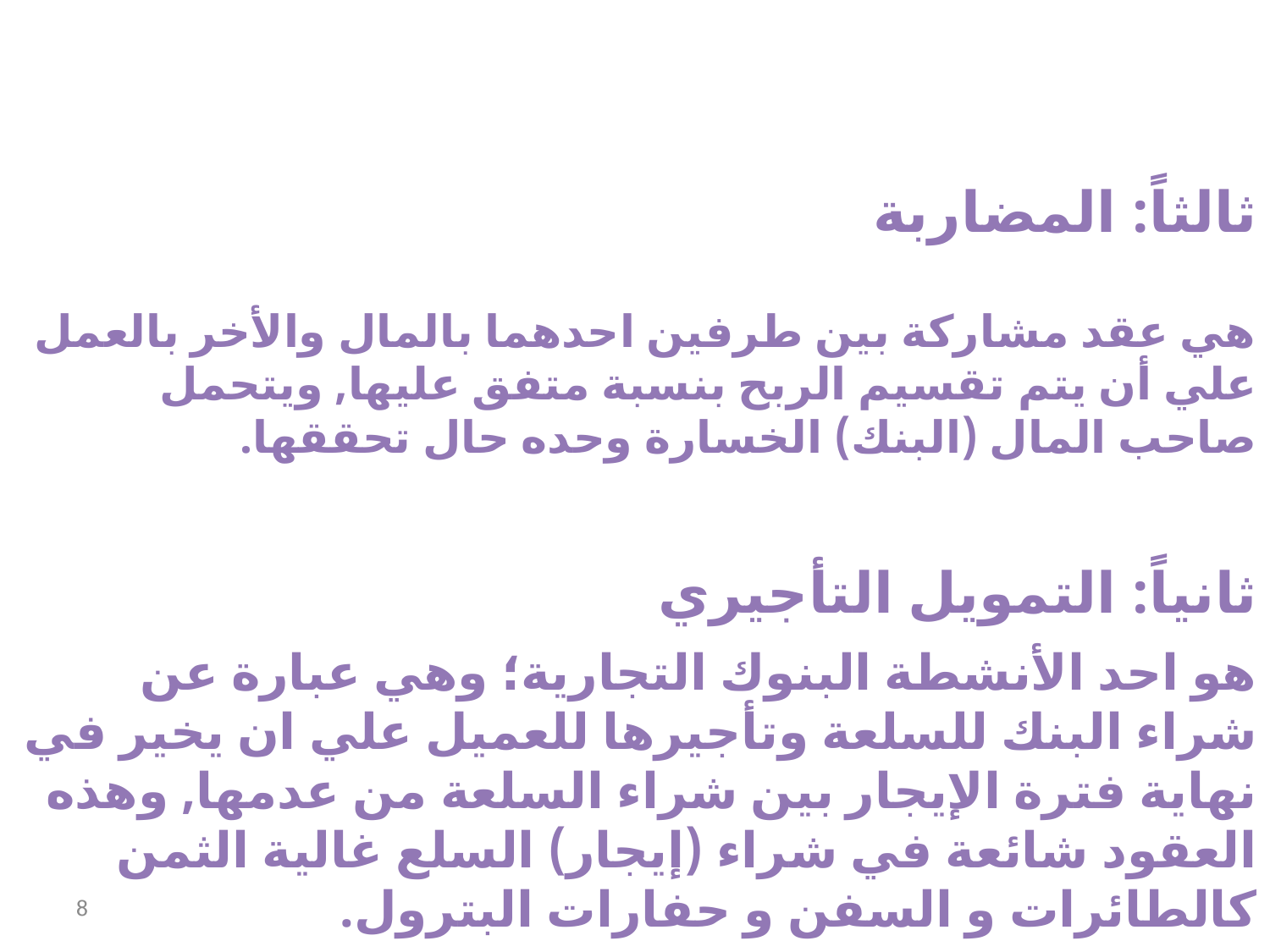

ثالثاً: المضاربة
	هي عقد مشاركة بين طرفين احدهما بالمال والأخر بالعمل علي أن يتم 	تقسيم الربح بنسبة متفق عليها, ويتحمل صاحب المال (البنك) 	الخسارة وحده حال تحققها.

	ثانياً: التمويل التأجيري
	هو احد الأنشطة البنوك التجارية؛ وهي عبارة عن شراء البنك للسلعة 	وتأجيرها للعميل علي ان يخير في نهاية فترة الإيجار بين شراء السلعة 	من عدمها, وهذه العقود شائعة في شراء (إيجار) السلع غالية الثمن 	كالطائرات و السفن و حفارات البترول.
8